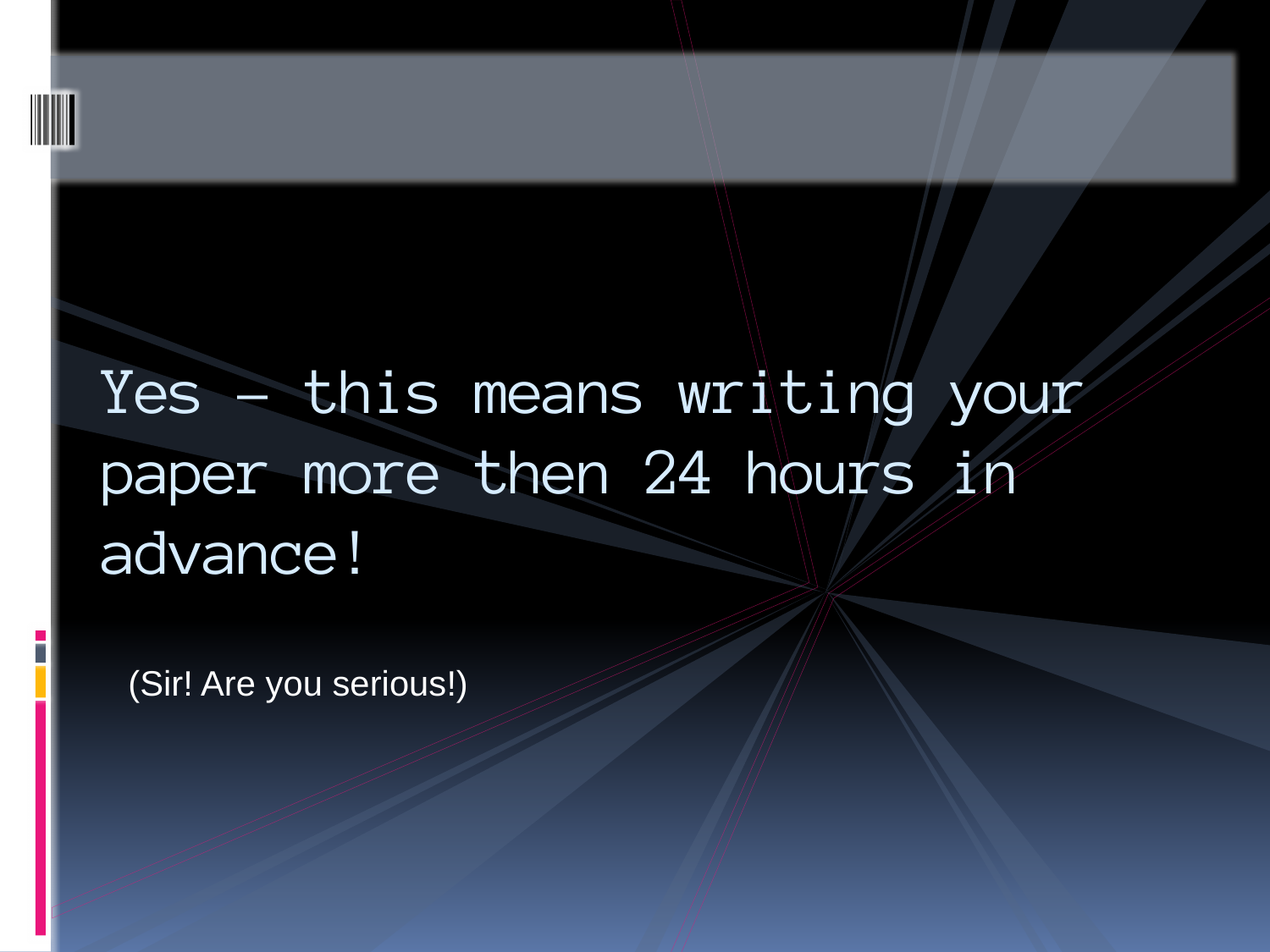

# Yes – this means writing your paper more then 24 hours in advance!
(Sir! Are you serious!)